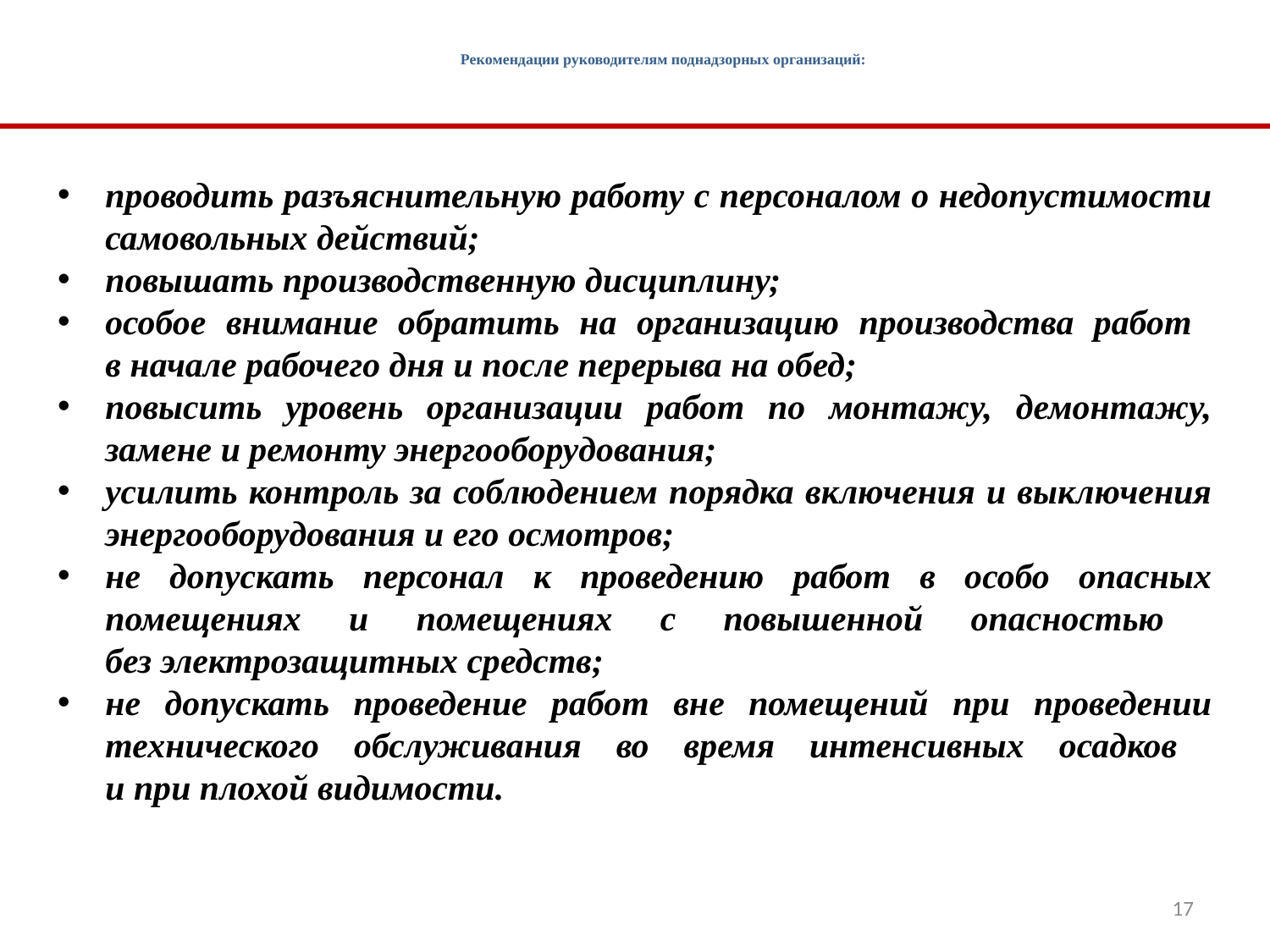

# Рекомендации руководителям поднадзорных организаций:

проводить разъяснительную работу с персоналом о недопустимости самовольных действий;
повышать производственную дисциплину;
особое внимание обратить на организацию производства работ
в начале рабочего дня и после перерыва на обед;
повысить уровень организации работ по монтажу, демонтажу, замене и ремонту энергооборудования;
усилить контроль за соблюдением порядка включения и выключения энергооборудования и его осмотров;
не допускать персонал к проведению работ в особо опасных помещениях и помещениях с повышенной опасностью
без электрозащитных средств;
не допускать проведение работ вне помещений при проведении технического обслуживания во время интенсивных осадков
и при плохой видимости.

17